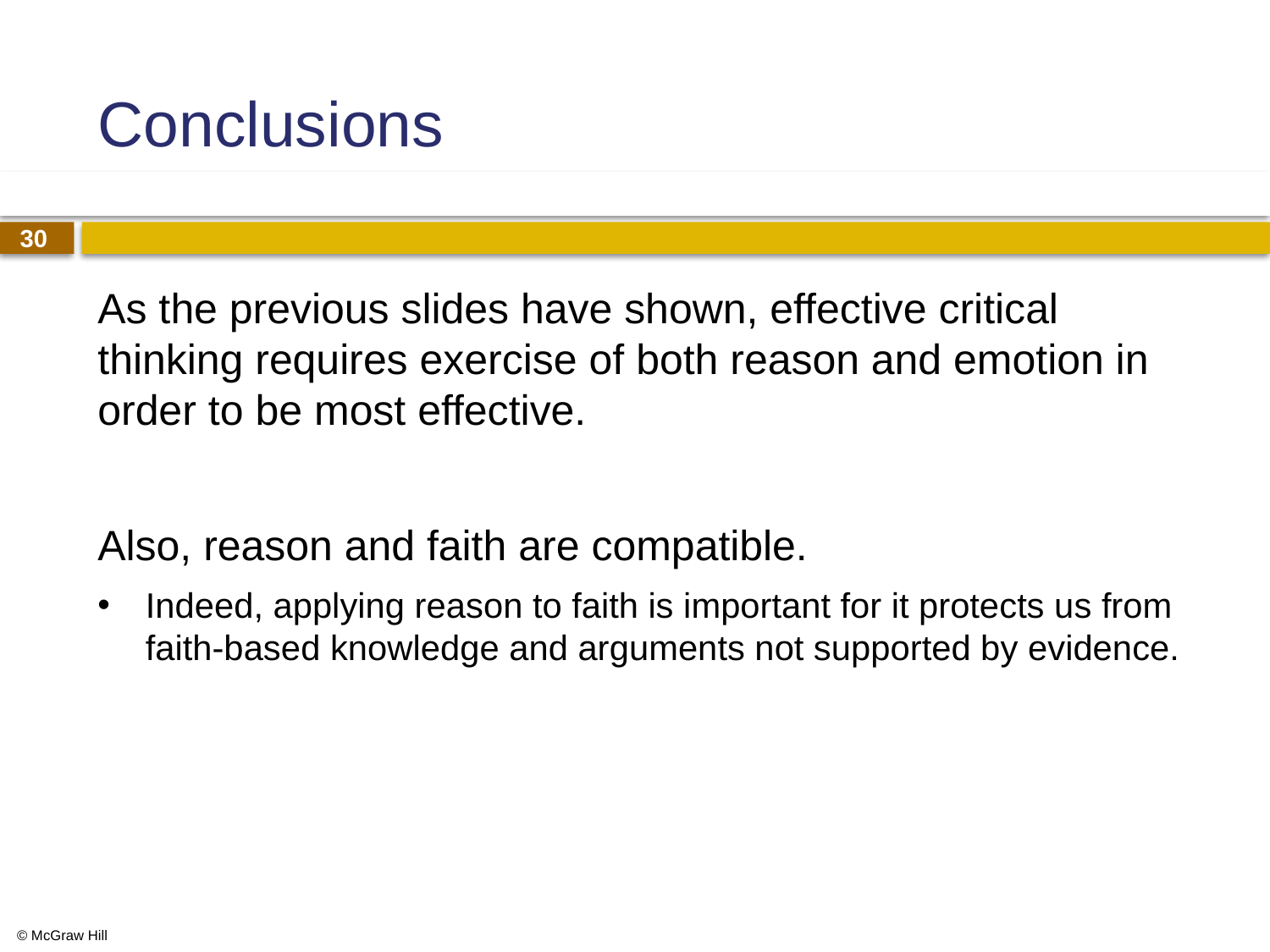

# Conclusions
As the previous slides have shown, effective critical thinking requires exercise of both reason and emotion in order to be most effective.

Also, reason and faith are compatible.
Indeed, applying reason to faith is important for it protects us from faith-based knowledge and arguments not supported by evidence.